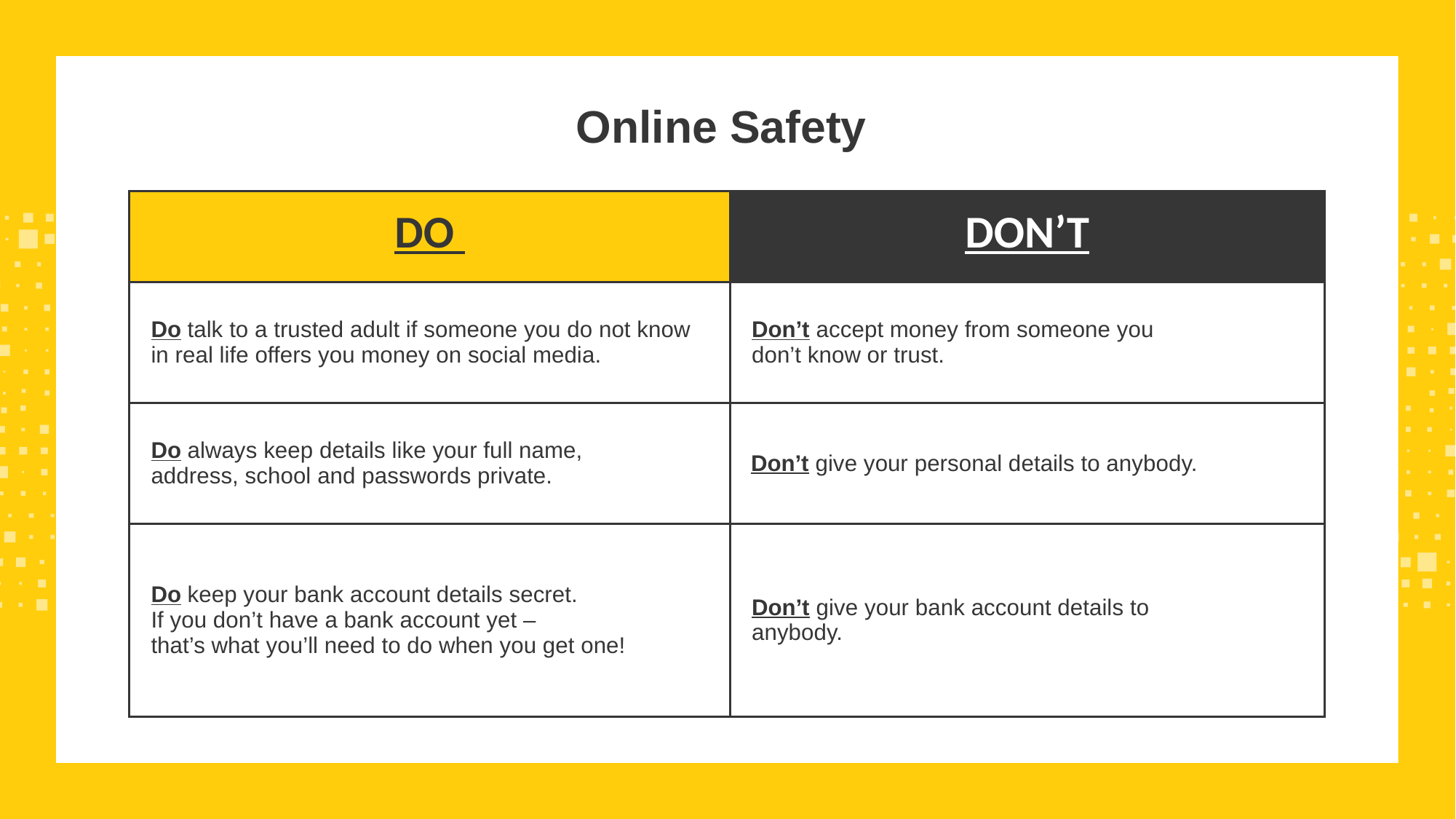

Online Safety
| DO | DON’T |
| --- | --- |
| Do talk to a trusted adult if someone you do not know in real life offers you money on social media. | Don’t accept money from someone you don’t know or trust. |
| Do always keep details like your full name, address, school and passwords private. | Don’t give your personal details to anybody. |
| Do keep your bank account details secret. If you don’t have a bank account yet – that’s what you’ll need to do when you get one! | Don’t give your bank account details to anybody. |